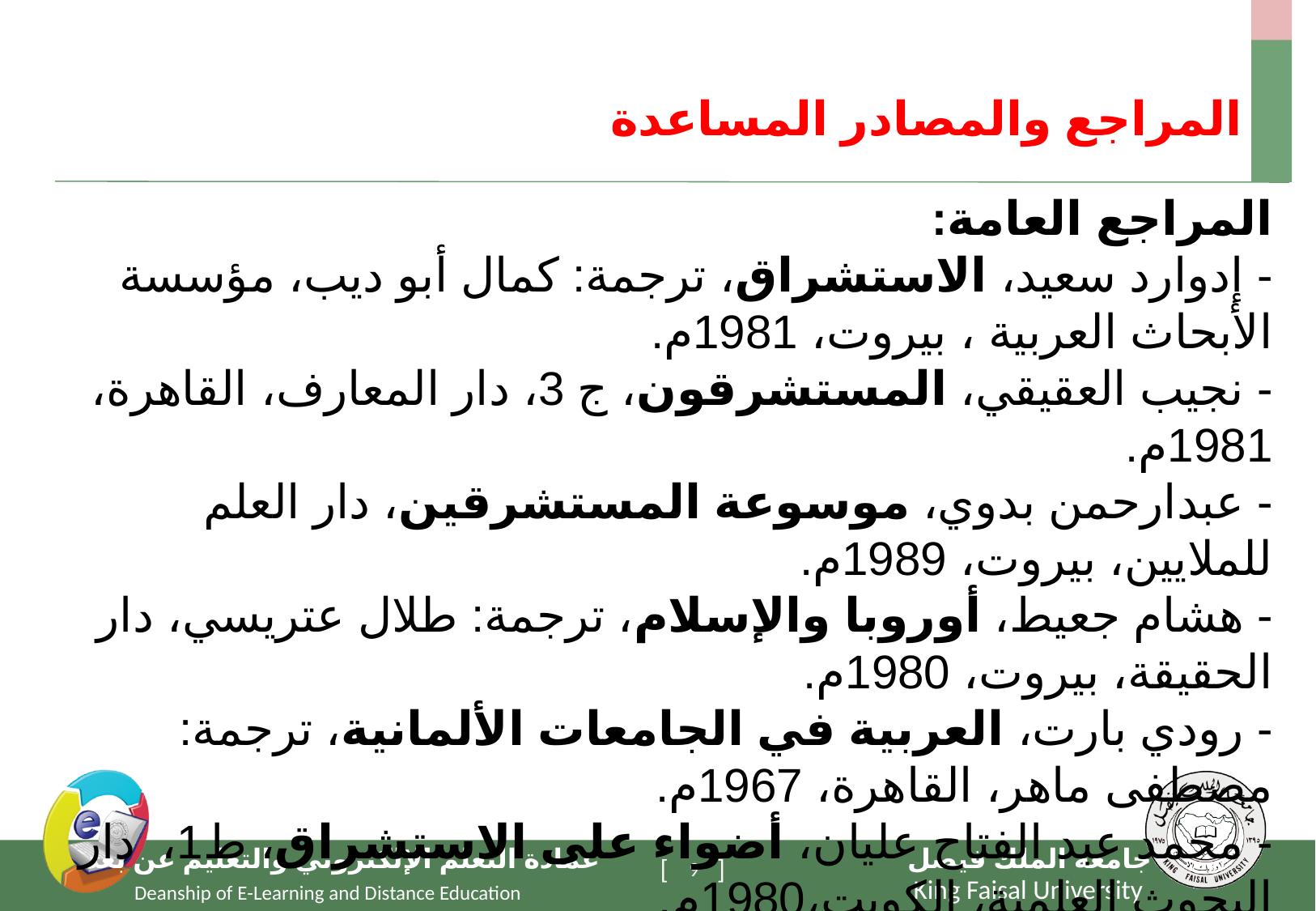

المراجع والمصادر المساعدة
المراجع العامة:
- إدوارد سعيد، الاستشراق، ترجمة: كمال أبو ديب، مؤسسة الأبحاث العربية ، بيروت، 1981م.
- نجيب العقيقي، المستشرقون، ج 3، دار المعارف، القاهرة، 1981م.
- عبدارحمن بدوي، موسوعة المستشرقين، دار العلم للملايين، بيروت، 1989م.
- هشام جعيط، أوروبا والإسلام، ترجمة: طلال عتريسي، دار الحقيقة، بيروت، 1980م.
- رودي بارت، العربية في الجامعات الألمانية، ترجمة: مصطفى ماهر، القاهرة، 1967م.
- محمد عبد الفتاح عليان، أضواء على الاستشراق، ط1،  دار البحوث العلمية، الكويت،1980م.
9